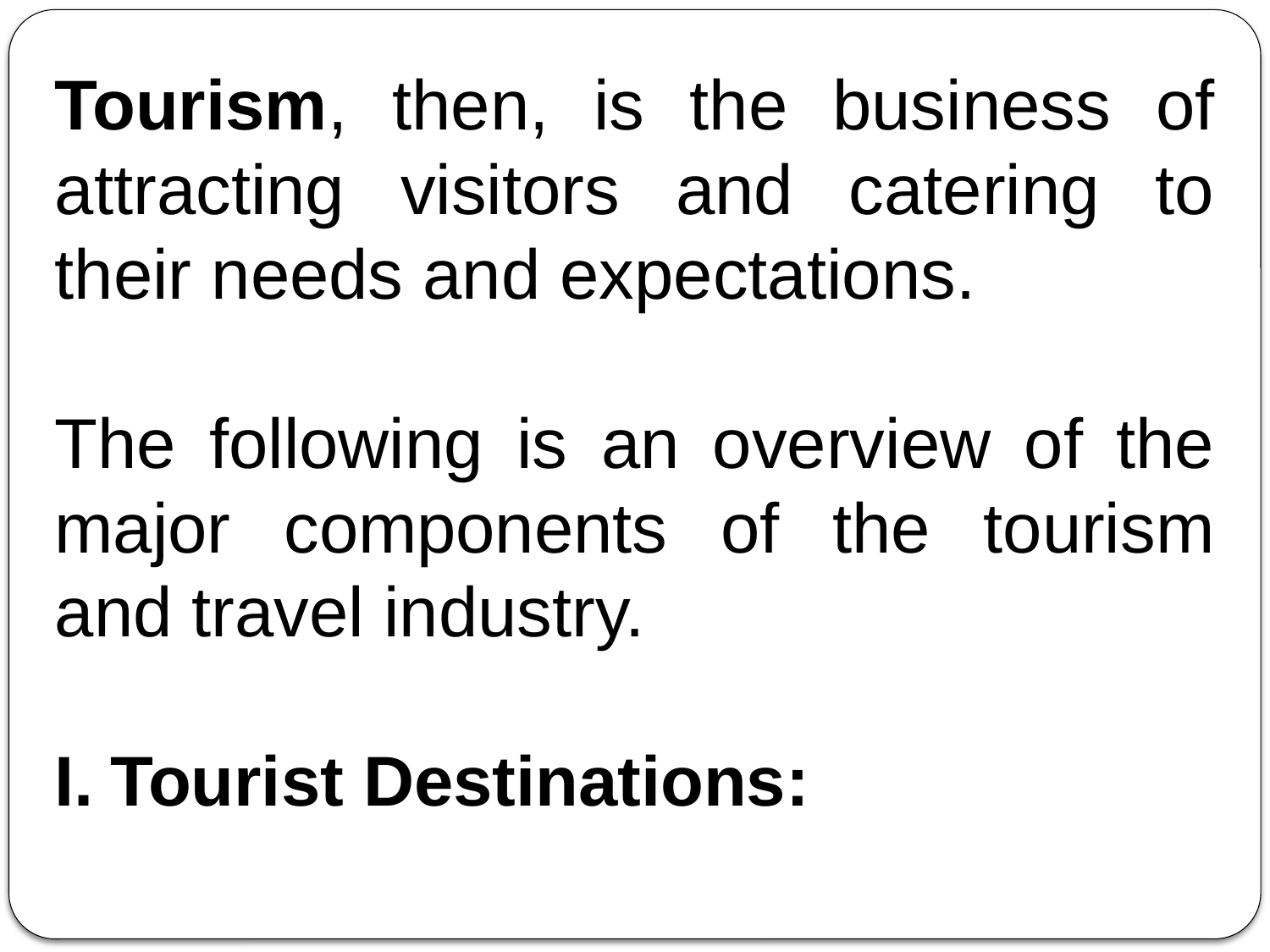

Tourism, then, is the business of attracting visitors and catering to their needs and expectations.

The following is an overview of the major components of the tourism and travel industry.

Tourist Destinations: